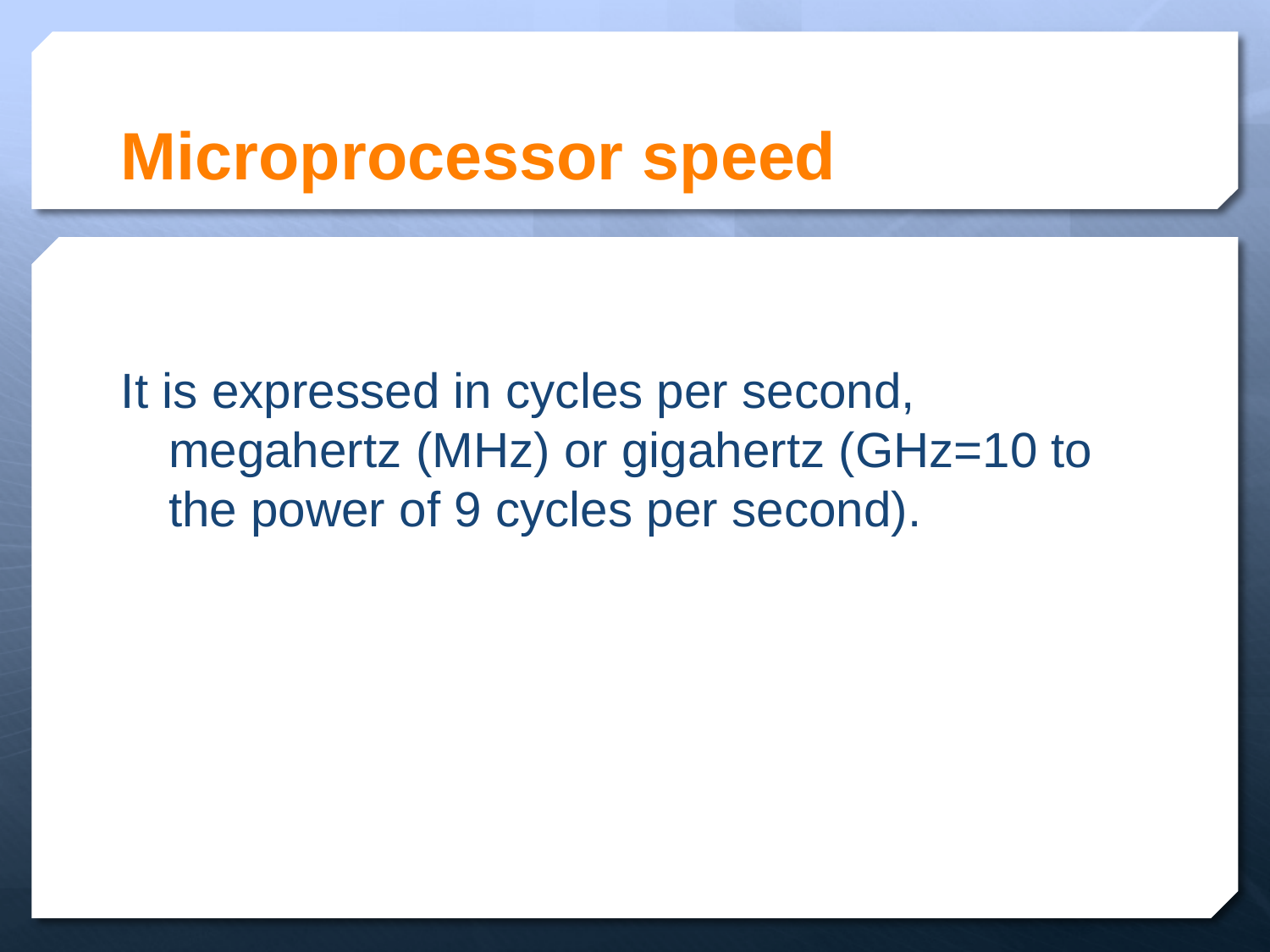

# Microprocessor speed

It is expressed in cycles per second, megahertz (MHz) or gigahertz (GHz=10 to the power of 9 cycles per second).